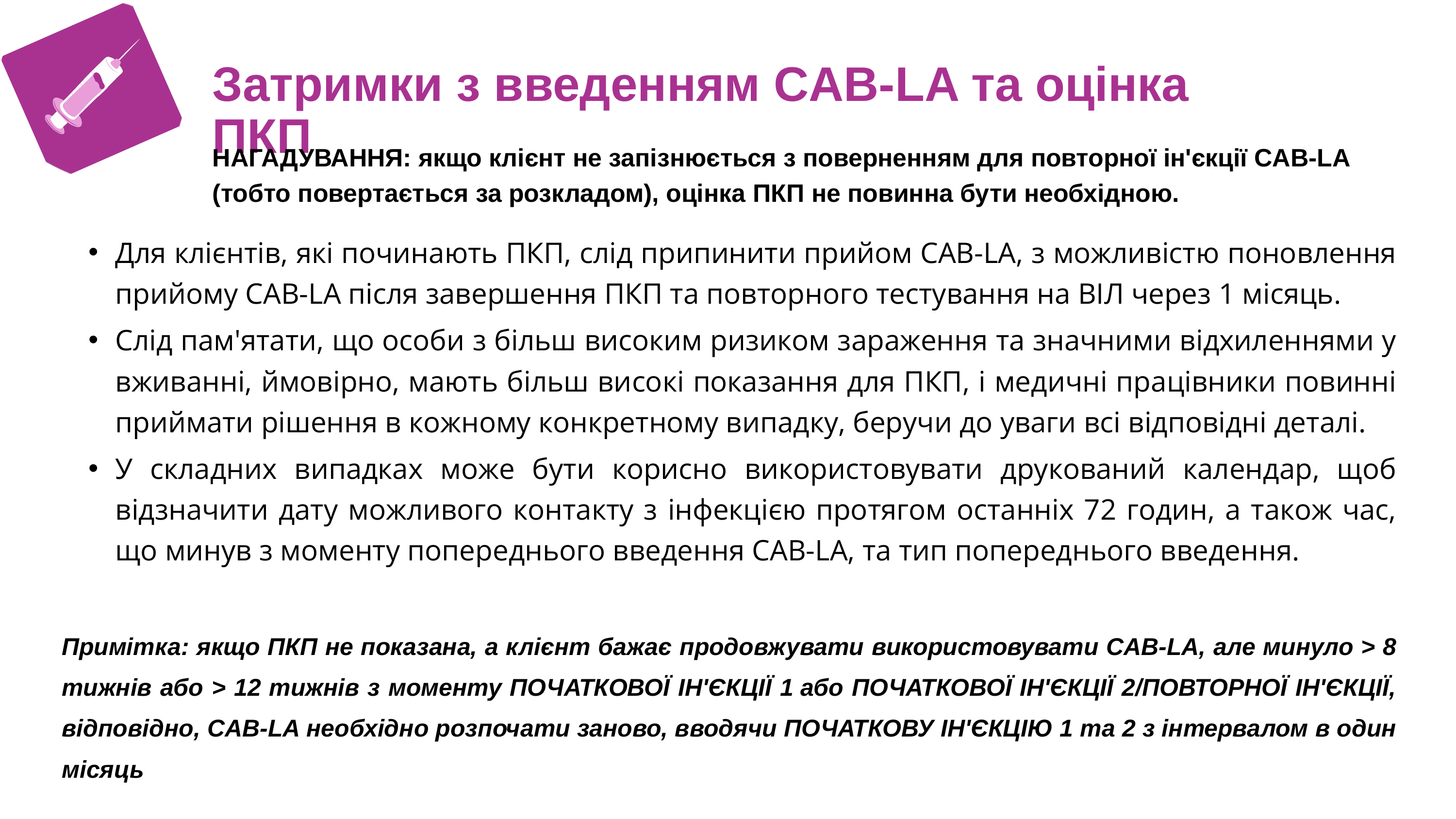

C
Затримки з введенням CAB-LA та оцінка ПКП
НАГАДУВАННЯ: якщо клієнт не запізнюється з поверненням для повторної ін'єкції CAB-LA (тобто повертається за розкладом), оцінка ПКП не повинна бути необхідною.
Для клієнтів, які починають ПКП, слід припинити прийом CAB-LA, з можливістю поновлення прийому CAB-LA після завершення ПКП та повторного тестування на ВІЛ через 1 місяць.
Слід пам'ятати, що особи з більш високим ризиком зараження та значними відхиленнями у вживанні, ймовірно, мають більш високі показання для ПКП, і медичні працівники повинні приймати рішення в кожному конкретному випадку, беручи до уваги всі відповідні деталі.
У складних випадках може бути корисно використовувати друкований календар, щоб відзначити дату можливого контакту з інфекцією протягом останніх 72 годин, а також час, що минув з моменту попереднього введення CAB-LA, та тип попереднього введення.

Примітка: якщо ПКП не показана, а клієнт бажає продовжувати використовувати CAB-LA, але минуло > 8 тижнів або > 12 тижнів з моменту ПОЧАТКОВОЇ ІН'ЄКЦІЇ 1 або ПОЧАТКОВОЇ ІН'ЄКЦІЇ 2/ПОВТОРНОЇ ІН'ЄКЦІЇ, відповідно, CAB-LA необхідно розпочати заново, вводячи ПОЧАТКОВУ ІН'ЄКЦІЮ 1 та 2 з інтервалом в один місяць